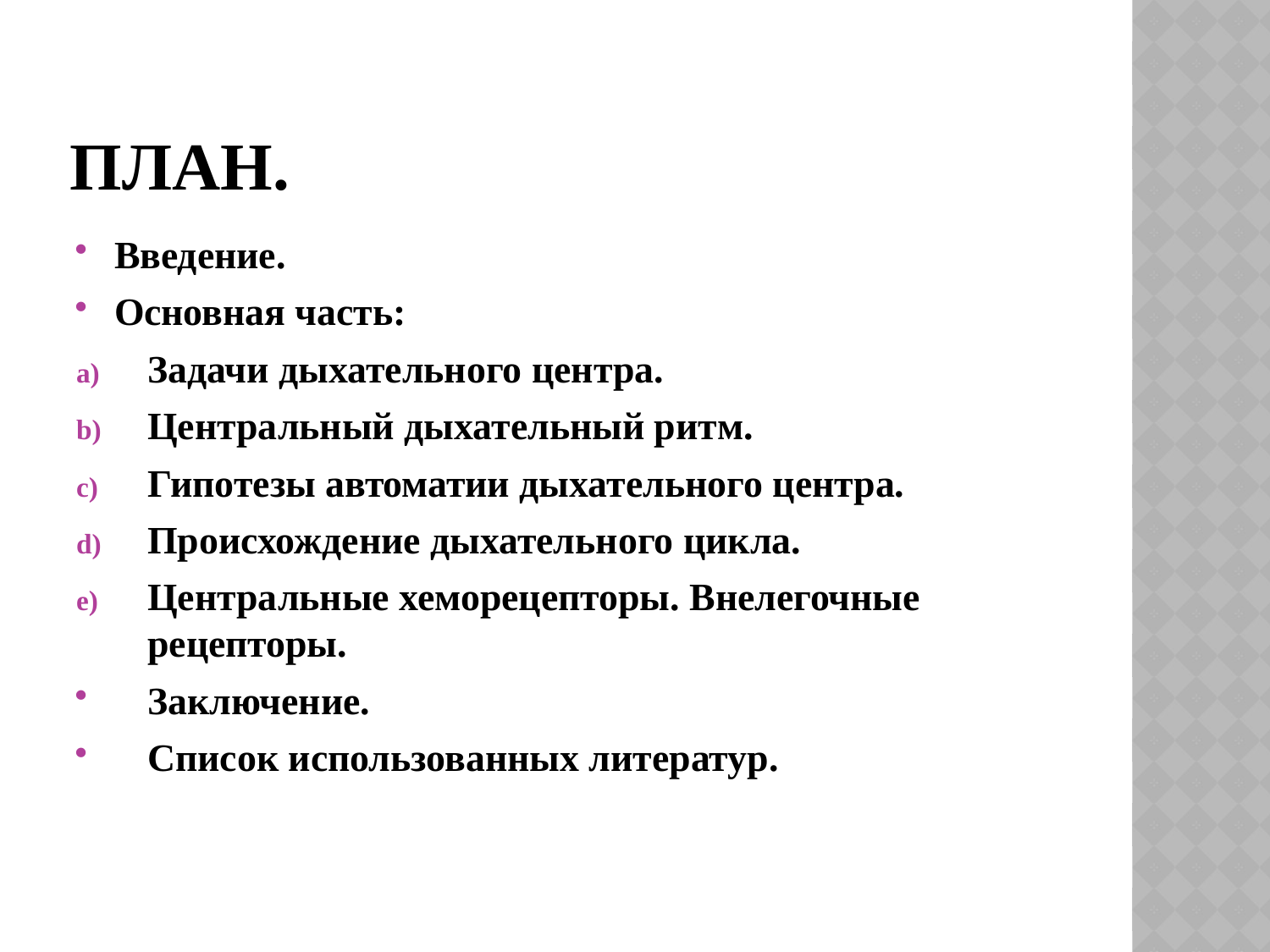

# План.
Введение.
Основная часть:
Задачи дыхательного центра.
Центральный дыхательный ритм.
Гипотезы автоматии дыхательного центра.
Происхождение дыхательного цикла.
Центральные хеморецепторы. Внелегочные рецепторы.
Заключение.
Список использованных литератур.